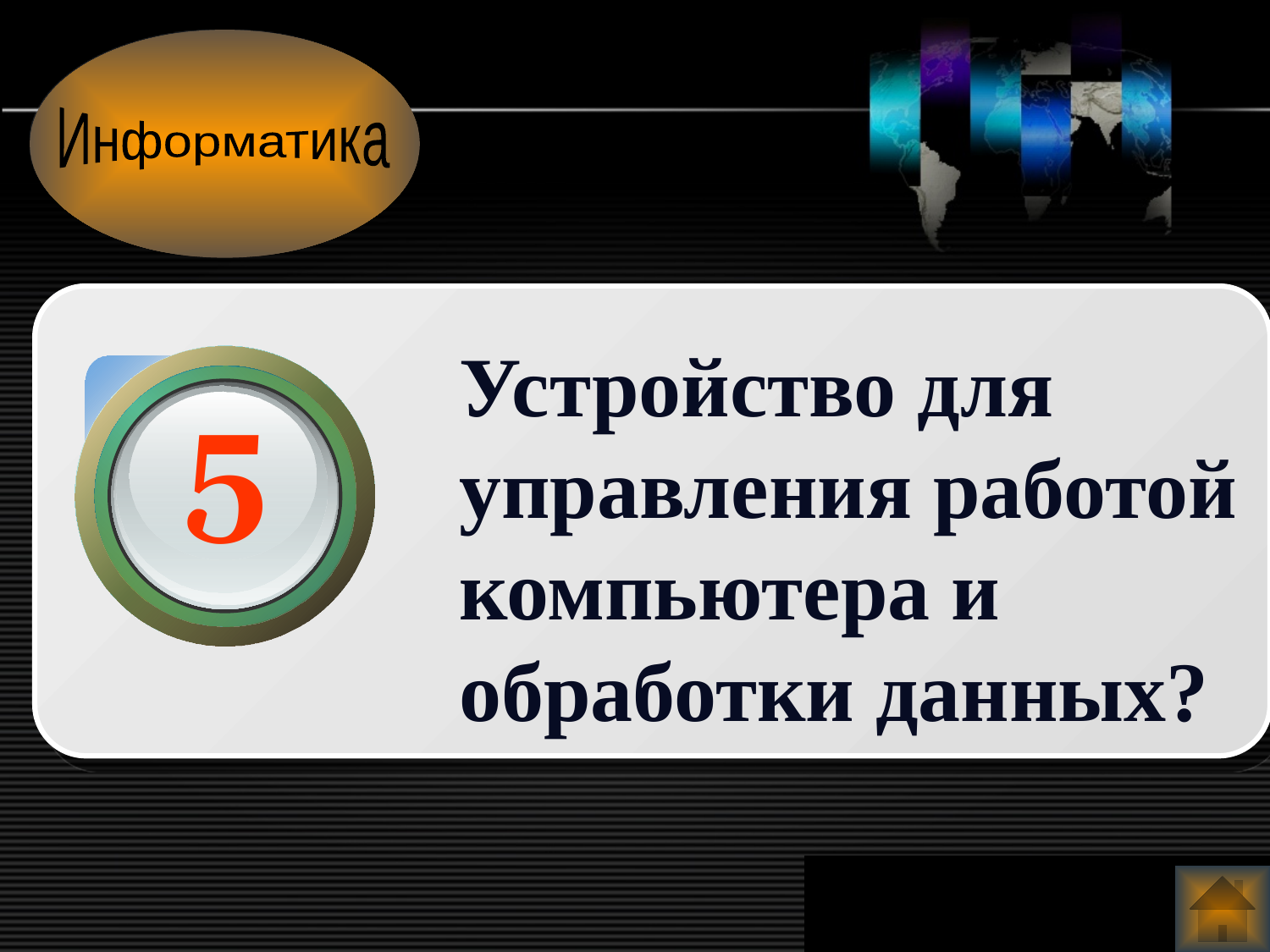

Информатика

Устройство для управления работой компьютера и обработки данных?

5

www.themegallery.com